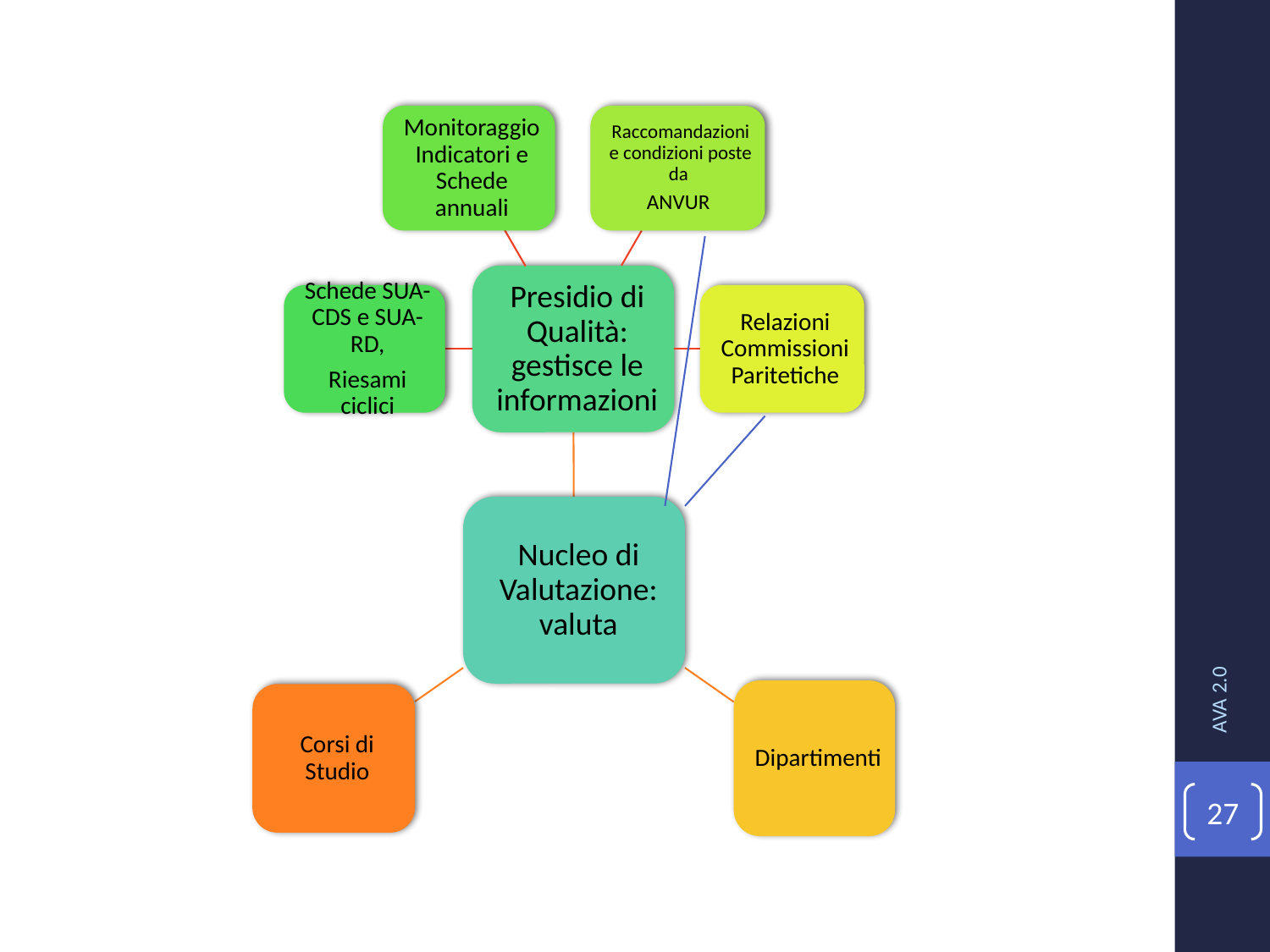

Nucleo di Valutazione: valuta
Presidio di Qualità: gestisce le informazioni
Schede SUA-CDS e SUA-RD,
Riesami ciclici
Monitoraggio Indicatori e Schede annuali
Raccomandazioni e condizioni poste da
ANVUR
Relazioni Commissioni Paritetiche
Dipartimenti
Corsi di Studio
AVA 2.0
27